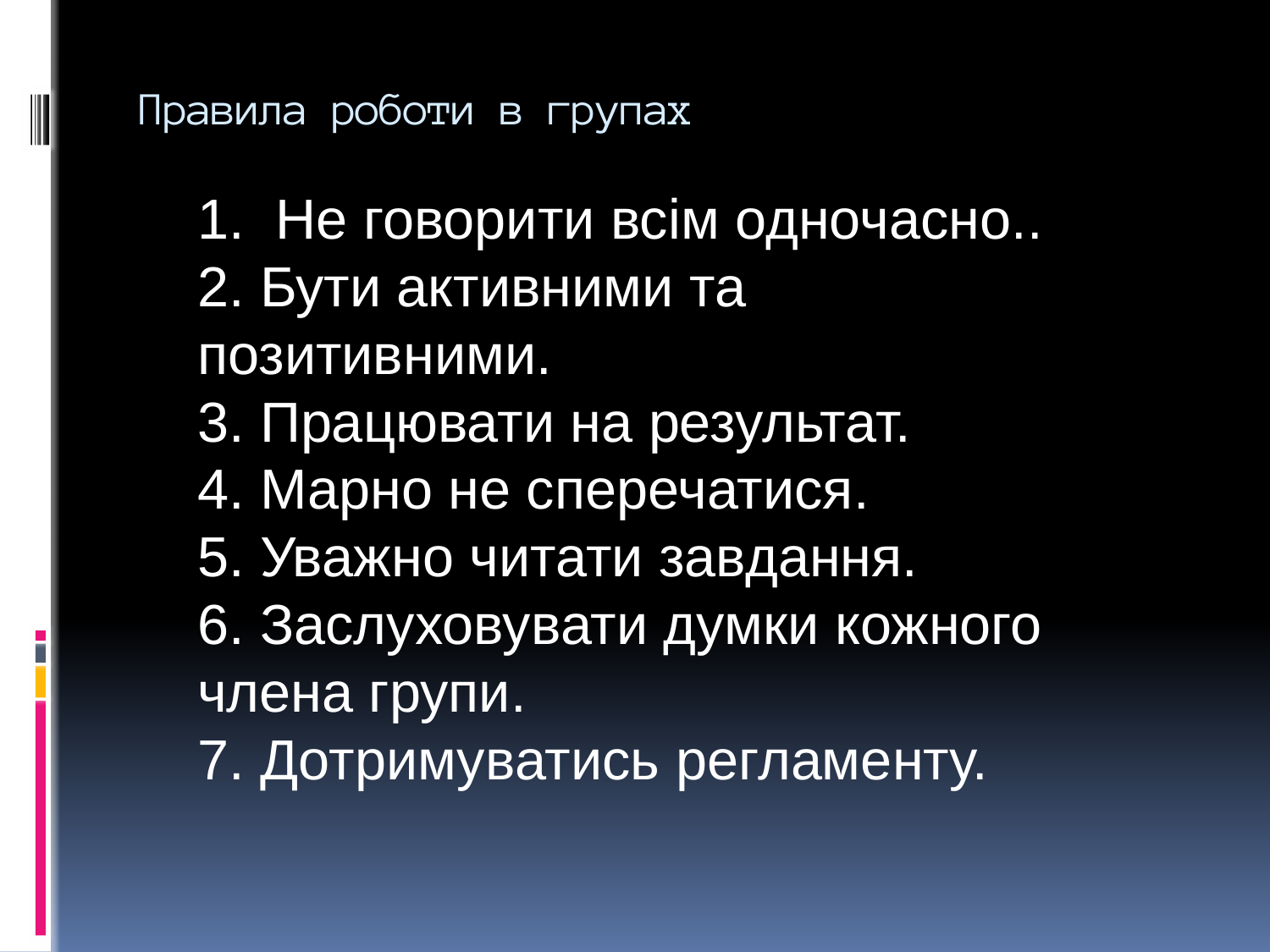

# Правила роботи в групах
1.  Не говорити всім одночасно..
2. Бути активними та позитивними.
3. Працювати на результат.
4. Марно не сперечатися.
5. Уважно читати завдання.
6. Заслуховувати думки кожного члена групи.
7. Дотримуватись регламенту.